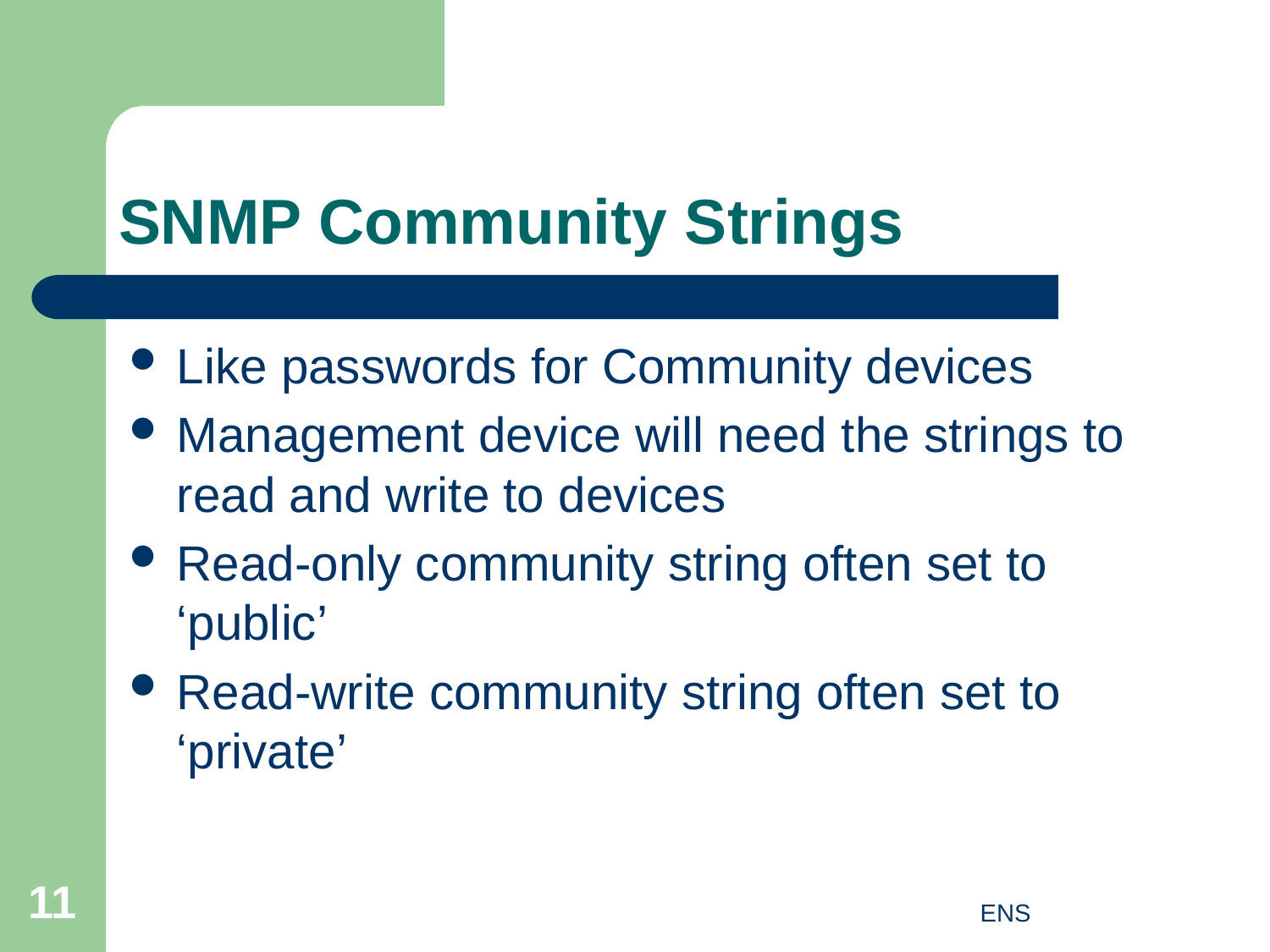

# SNMP Community Strings
Like passwords for Community devices
Management device will need the strings to read and write to devices
Read-only community string often set to ‘public’
Read-write community string often set to ‘private’

11
ENS